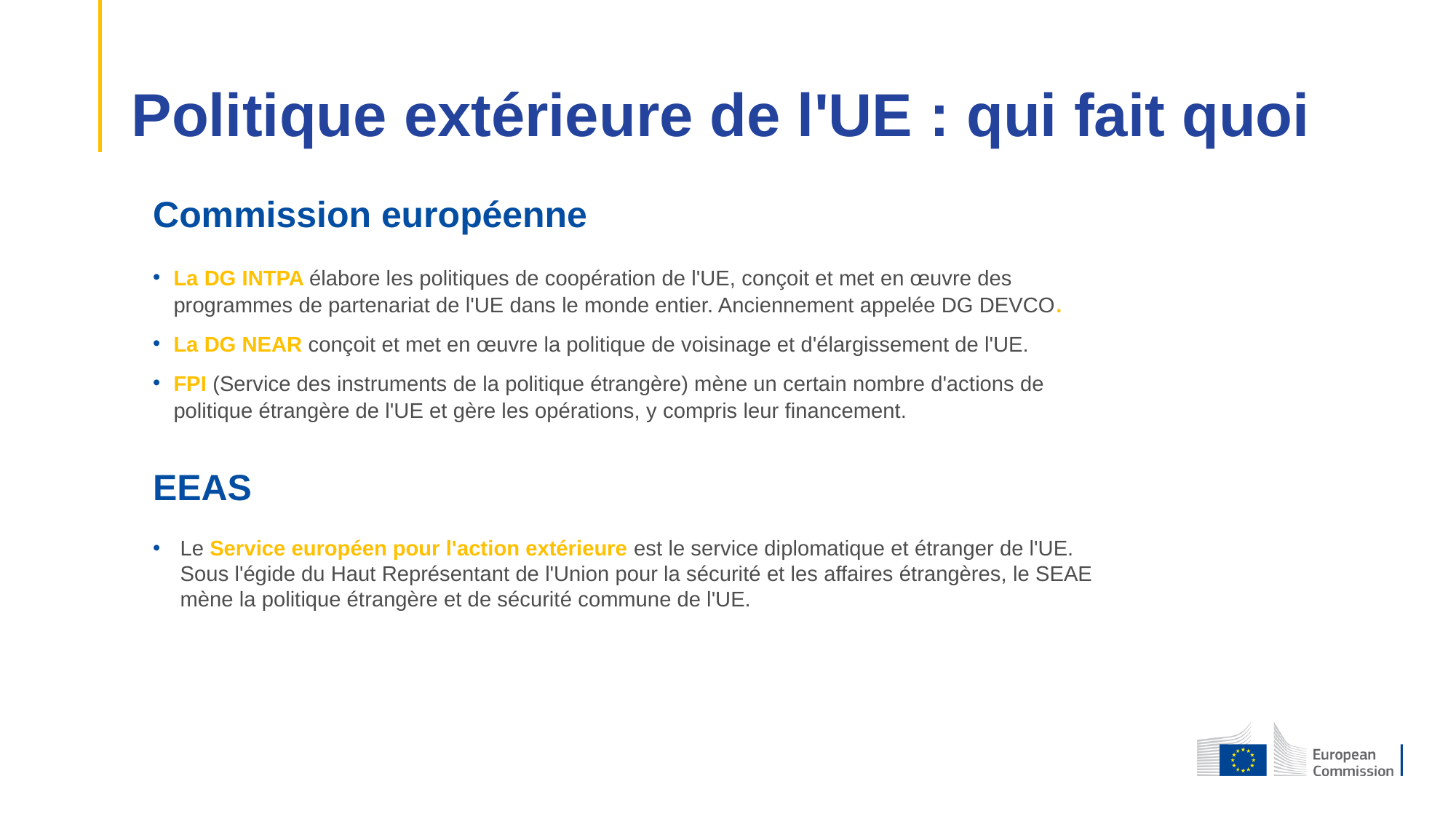

# Politique extérieure de l'UE : qui fait quoi
Commission européenne
La DG INTPA élabore les politiques de coopération de l'UE, conçoit et met en œuvre des programmes de partenariat de l'UE dans le monde entier. Anciennement appelée DG DEVCO.
La DG NEAR conçoit et met en œuvre la politique de voisinage et d'élargissement de l'UE.
FPI (Service des instruments de la politique étrangère) mène un certain nombre d'actions de politique étrangère de l'UE et gère les opérations, y compris leur financement.
EEAS
Le Service européen pour l'action extérieure est le service diplomatique et étranger de l'UE. Sous l'égide du Haut Représentant de l'Union pour la sécurité et les affaires étrangères, le SEAE mène la politique étrangère et de sécurité commune de l'UE.